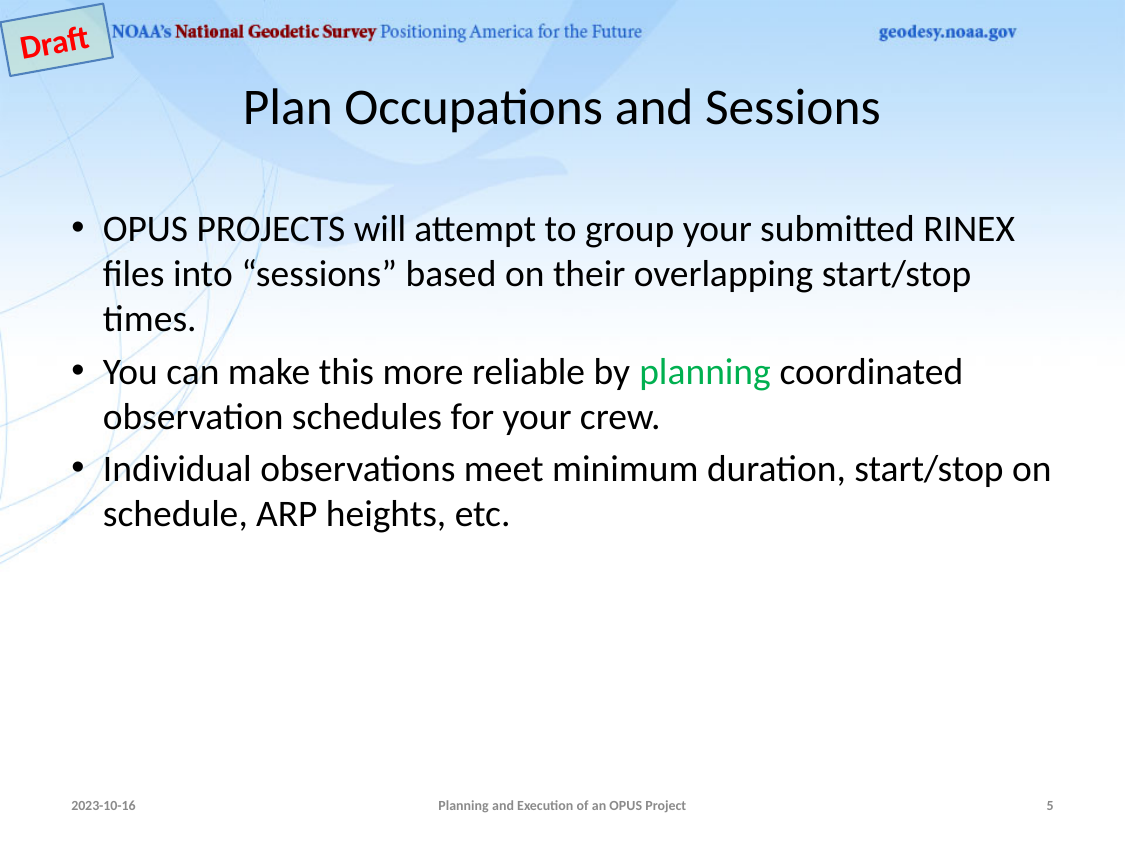

Draft
# Plan Occupations and Sessions
OPUS PROJECTS will attempt to group your submitted RINEX files into “sessions” based on their overlapping start/stop times.
You can make this more reliable by planning coordinated observation schedules for your crew.
Individual observations meet minimum duration, start/stop on schedule, ARP heights, etc.
2023-10-16
Planning and Execution of an OPUS Project
5